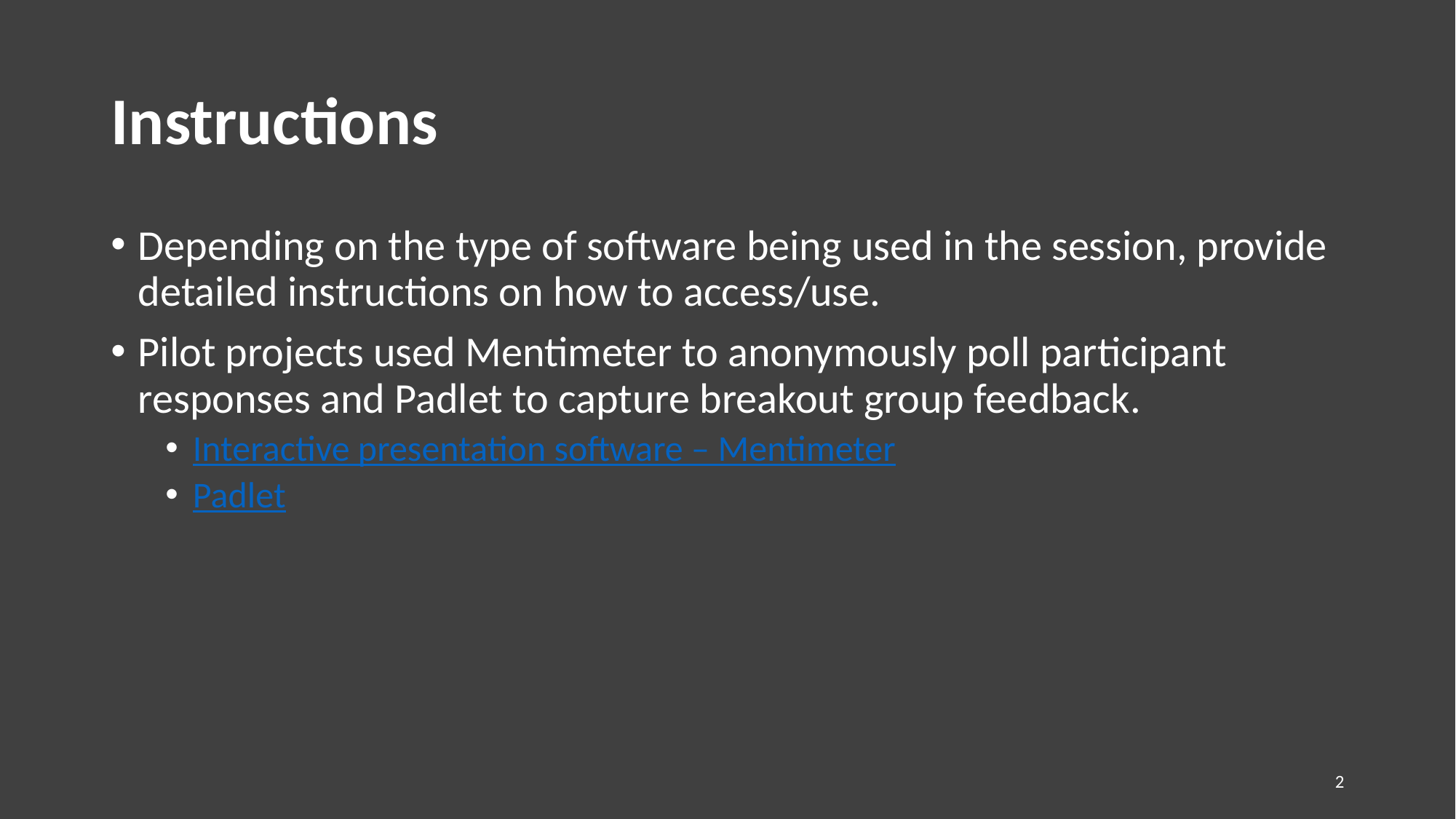

# Instructions
Depending on the type of software being used in the session, provide detailed instructions on how to access/use.
Pilot projects used Mentimeter to anonymously poll participant responses and Padlet to capture breakout group feedback.
Interactive presentation software – Mentimeter
Padlet
2